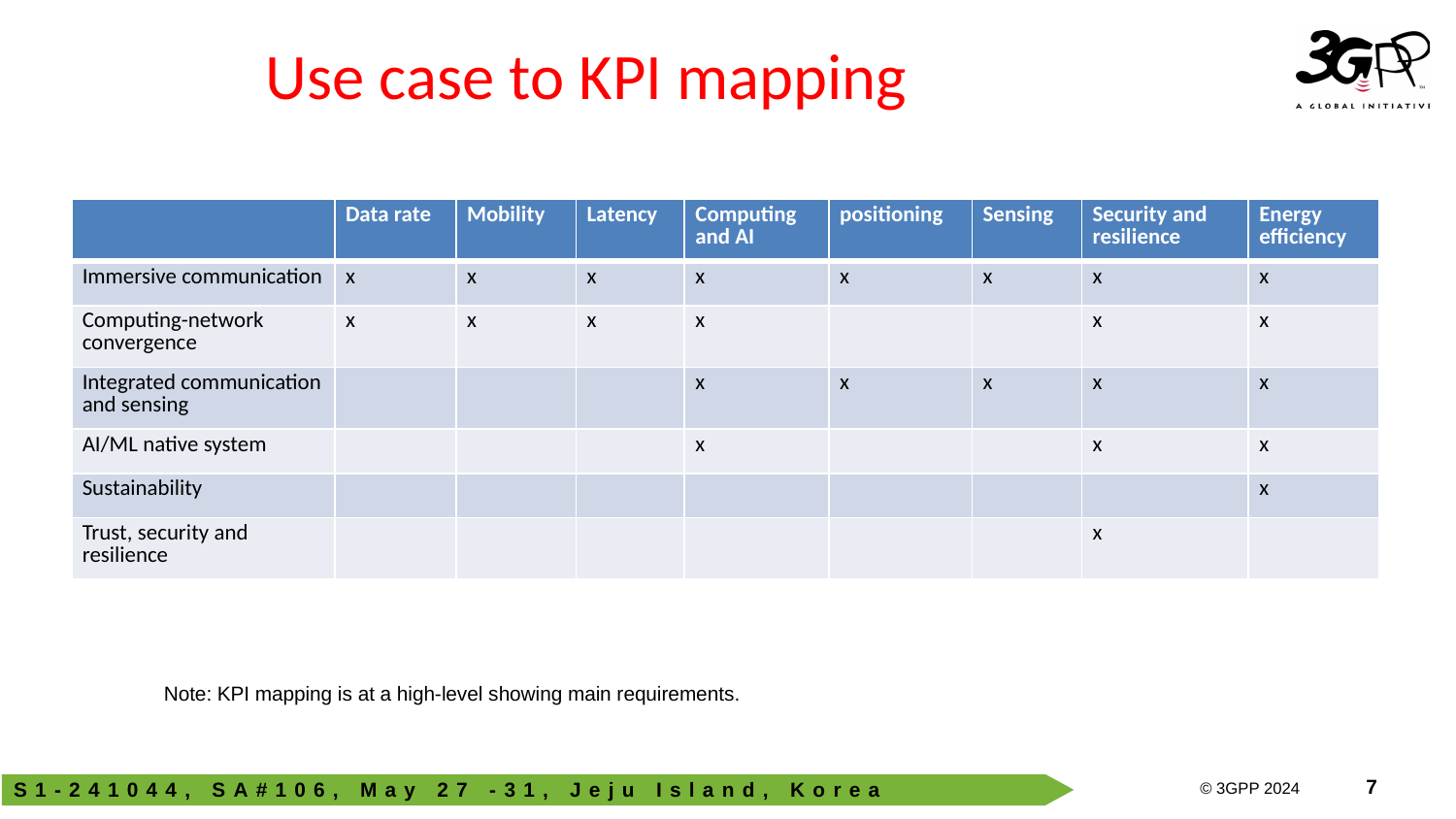

# Use case to KPI mapping
|  | Data rate | Mobility | Latency | Computing and AI | positioning | Sensing | Security and resilience | Energy efficiency |
| --- | --- | --- | --- | --- | --- | --- | --- | --- |
| Immersive communication | x | x | x | x | x | x | x | x |
| Computing-network convergence | x | x | x | x |  |  | x | x |
| Integrated communication and sensing |  |  |  | x | x | x | x | x |
| AI/ML native system |  |  |  | x |  |  | x | x |
| Sustainability |  |  |  |  |  |  |  | x |
| Trust, security and resilience |  |  |  |  |  |  | x |  |
Note: KPI mapping is at a high-level showing main requirements.